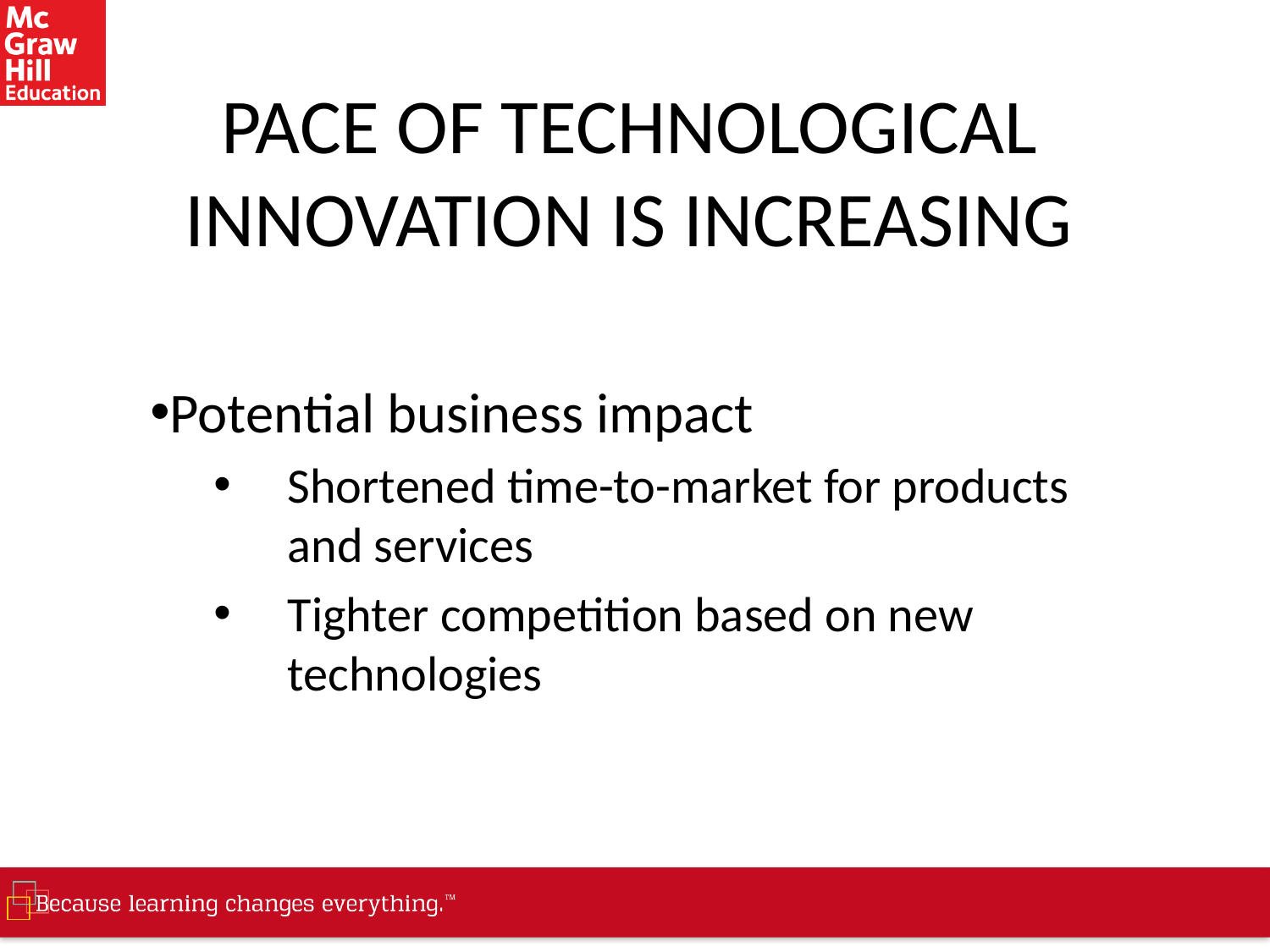

# PACE OF TECHNOLOGICAL INNOVATION IS INCREASING
Potential business impact
Shortened time-to-market for products and services
Tighter competition based on new technologies